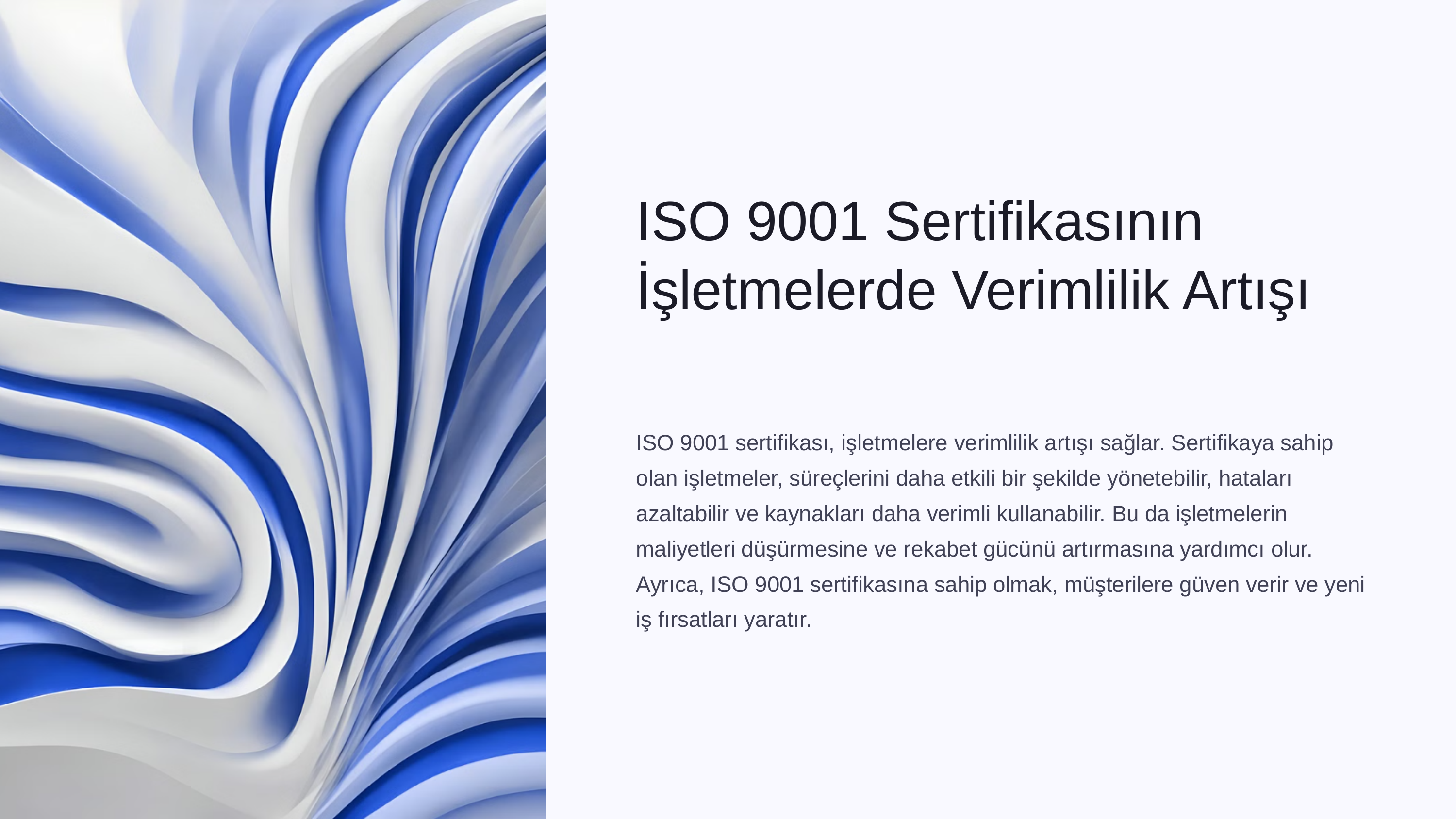

ISO 9001 Sertifikasının İşletmelerde Verimlilik Artışı
ISO 9001 sertifikası, işletmelere verimlilik artışı sağlar. Sertifikaya sahip olan işletmeler, süreçlerini daha etkili bir şekilde yönetebilir, hataları azaltabilir ve kaynakları daha verimli kullanabilir. Bu da işletmelerin maliyetleri düşürmesine ve rekabet gücünü artırmasına yardımcı olur. Ayrıca, ISO 9001 sertifikasına sahip olmak, müşterilere güven verir ve yeni iş fırsatları yaratır.